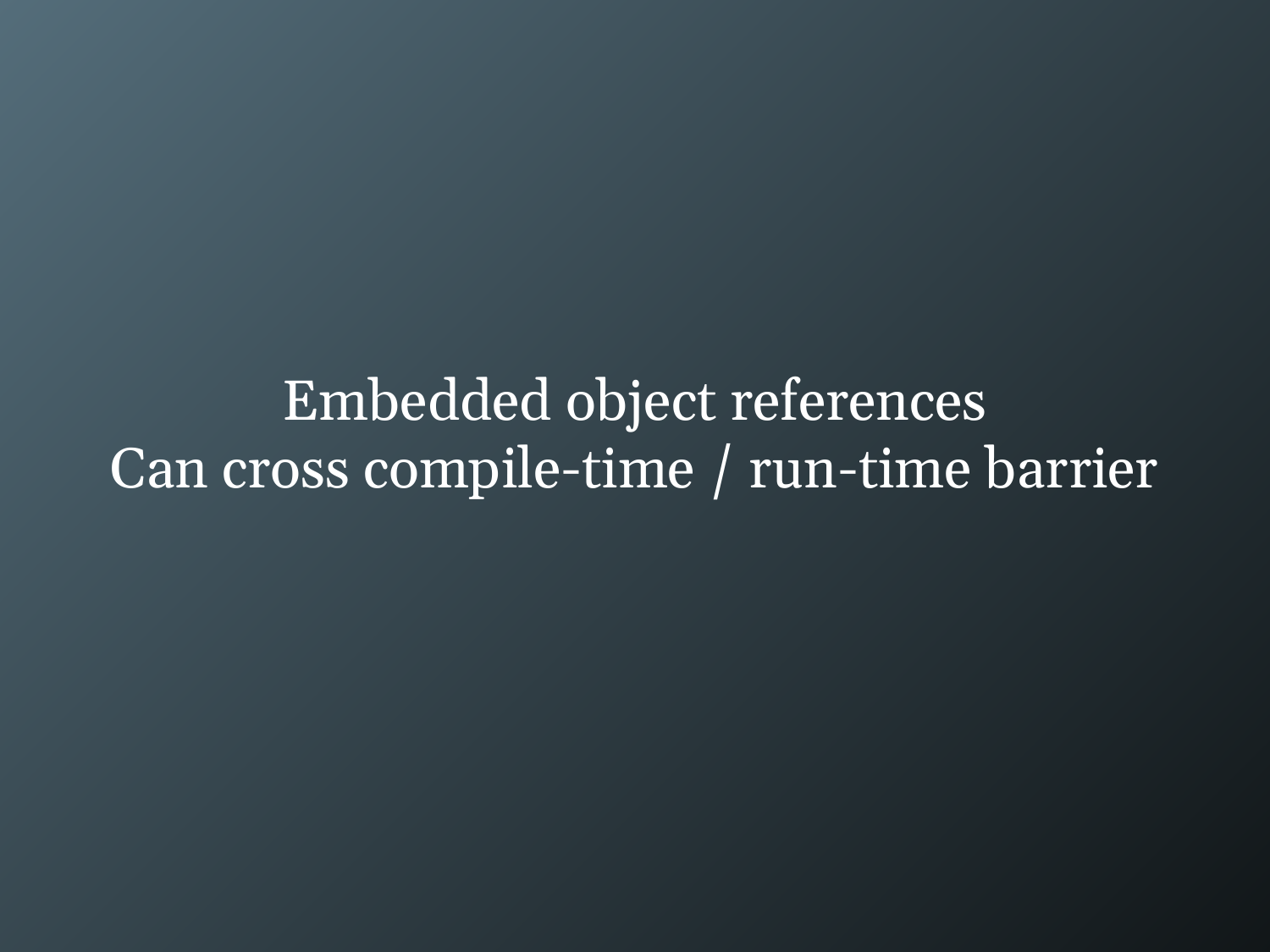

# Embedded object references Can cross compile-time / run-time barrier